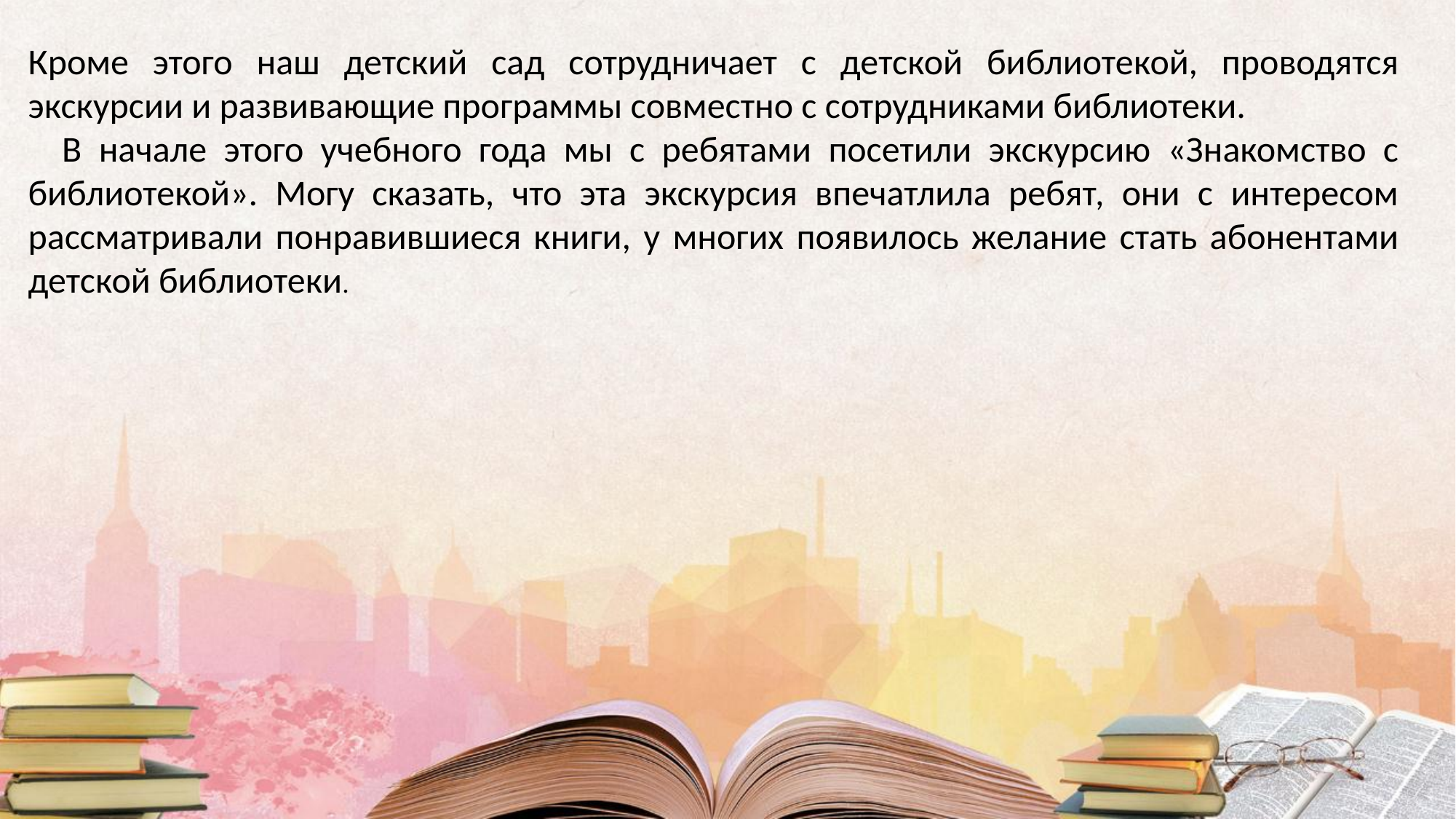

Кроме этого наш детский сад сотрудничает с детской библиотекой, проводятся экскурсии и развивающие программы совместно с сотрудниками библиотеки.
  В начале этого учебного года мы с ребятами посетили экскурсию «Знакомство с библиотекой». Могу сказать, что эта экскурсия впечатлила ребят, они с интересом рассматривали понравившиеся книги, у многих появилось желание стать абонентами детской библиотеки.